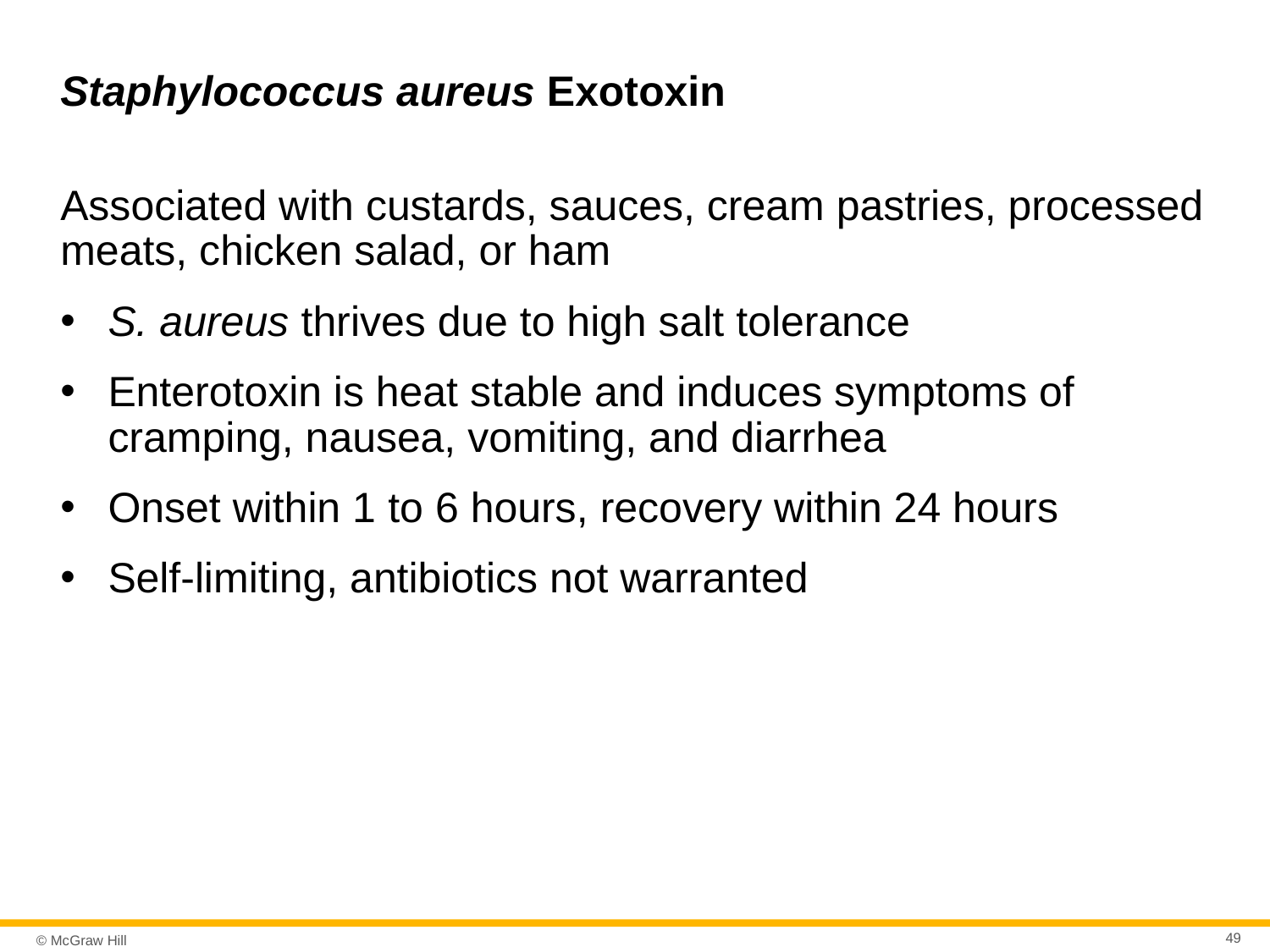

# Staphylococcus aureus Exotoxin
Associated with custards, sauces, cream pastries, processed meats, chicken salad, or ham
S. aureus thrives due to high salt tolerance
Enterotoxin is heat stable and induces symptoms of cramping, nausea, vomiting, and diarrhea
Onset within 1 to 6 hours, recovery within 24 hours
Self-limiting, antibiotics not warranted